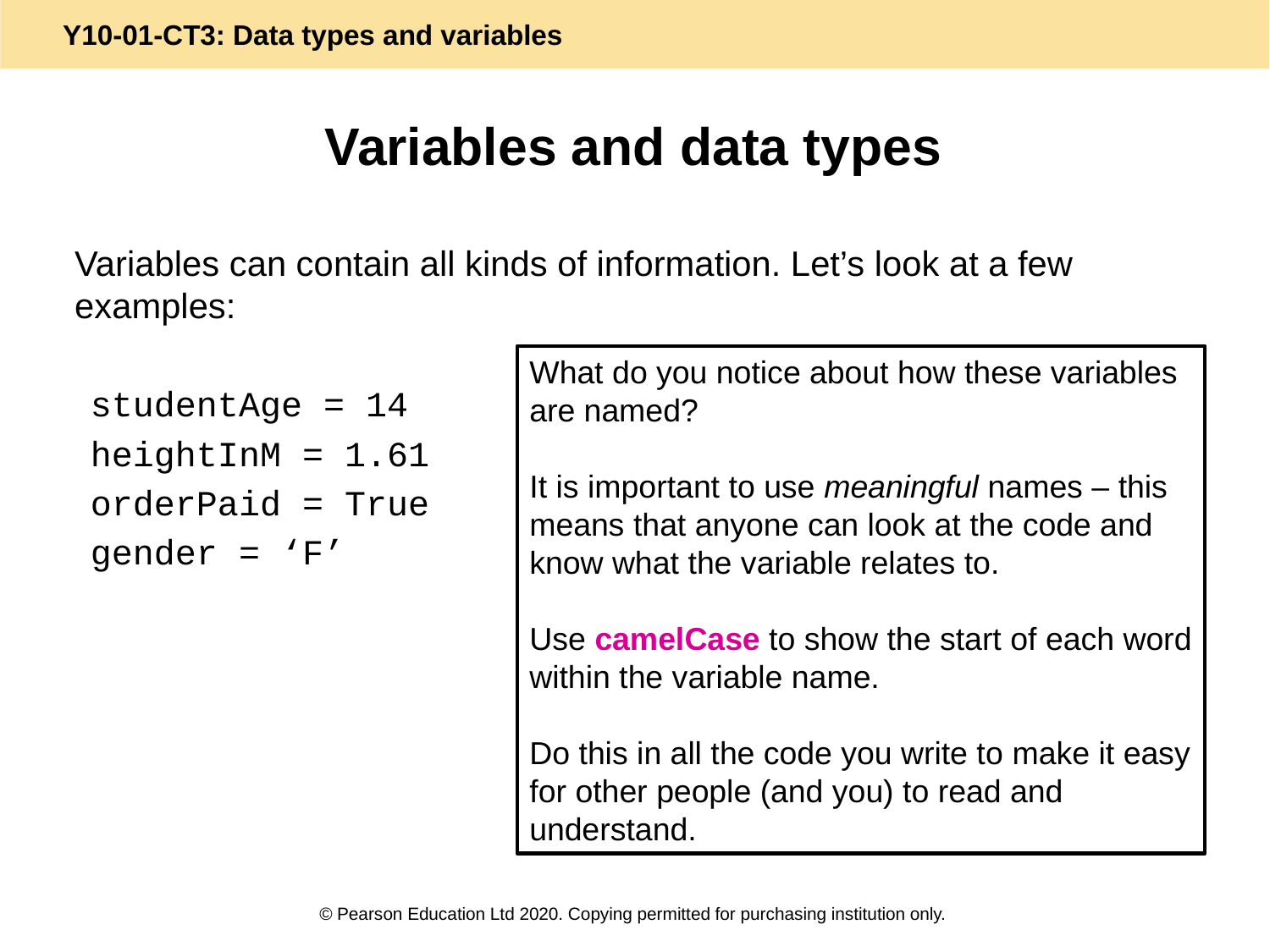

# Variables and data types
Variables can contain all kinds of information. Let’s look at a few examples:

studentAge = 14
heightInM = 1.61
orderPaid = True
gender = ‘F’

What do you notice about how these variables are named?

It is important to use meaningful names – this means that anyone can look at the code and know what the variable relates to.

Use camelCase to show the start of each word within the variable name.

Do this in all the code you write to make it easy for other people (and you) to read and understand.
© Pearson Education Ltd 2020. Copying permitted for purchasing institution only.